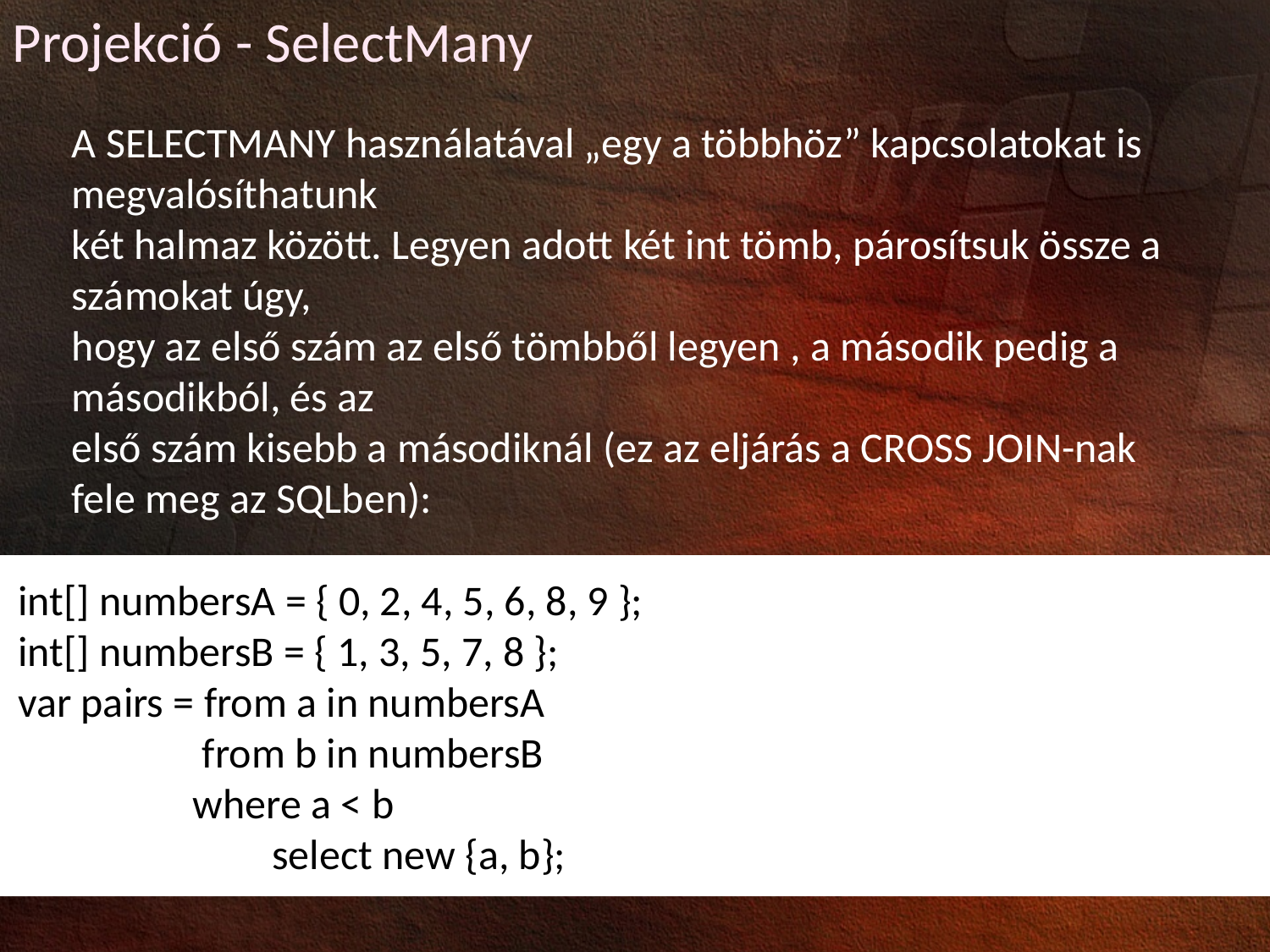

Projekció - SelectMany
A SELECTMANY használatával „egy a többhöz” kapcsolatokat is megvalósíthatunk
két halmaz között. Legyen adott két int tömb, párosítsuk össze a számokat úgy,
hogy az első szám az első tömbből legyen , a második pedig a másodikból, és az
első szám kisebb a másodiknál (ez az eljárás a CROSS JOIN-nak fele meg az SQLben):

int[] numbersA = { 0, 2, 4, 5, 6, 8, 9 };
int[] numbersB = { 1, 3, 5, 7, 8 };
var pairs = from a in numbersA
	      from b in numbersB
	     where a < b
		select new {a, b};